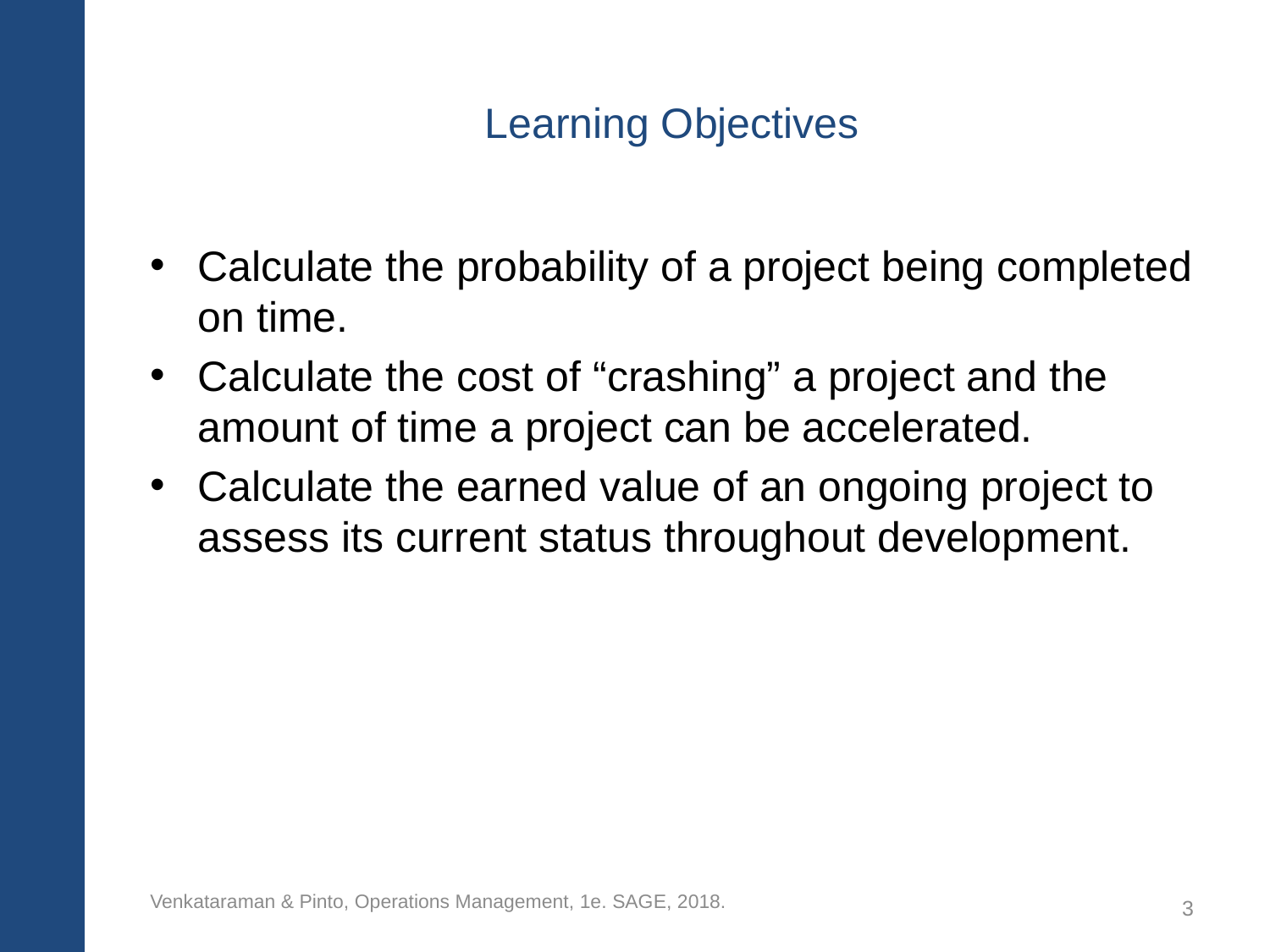

# Learning Objectives
Calculate the probability of a project being completed on time.
Calculate the cost of “crashing” a project and the amount of time a project can be accelerated.
Calculate the earned value of an ongoing project to assess its current status throughout development.
Venkataraman & Pinto, Operations Management, 1e. SAGE, 2018.
3